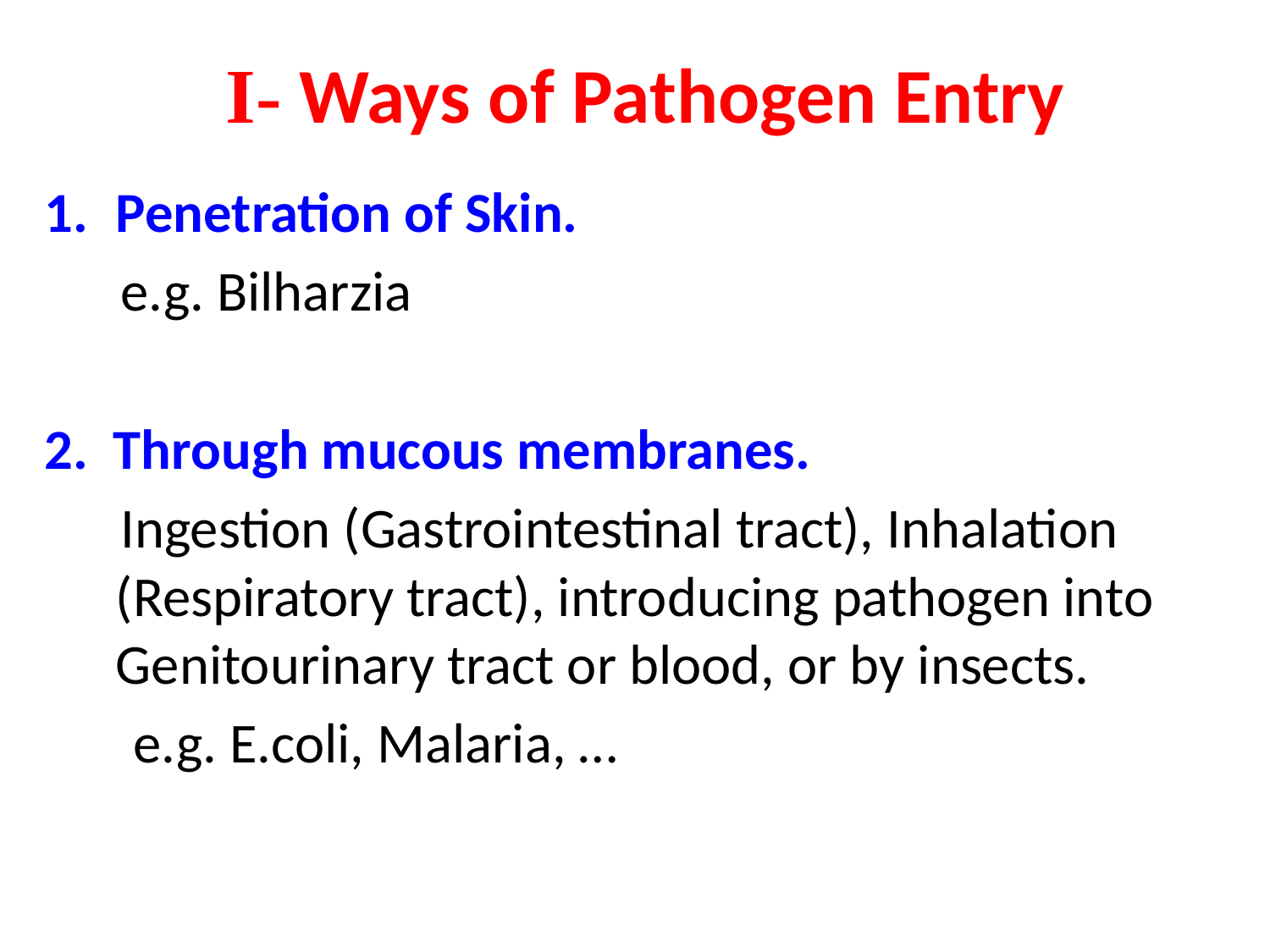

# I- Ways of Pathogen Entry
Penetration of Skin.
      e.g. Bilharzia

2.  Through mucous membranes.
      Ingestion (Gastrointestinal tract), Inhalation (Respiratory tract), introducing pathogen into Genitourinary tract or blood, or by insects.
       e.g. E.coli, Malaria, …